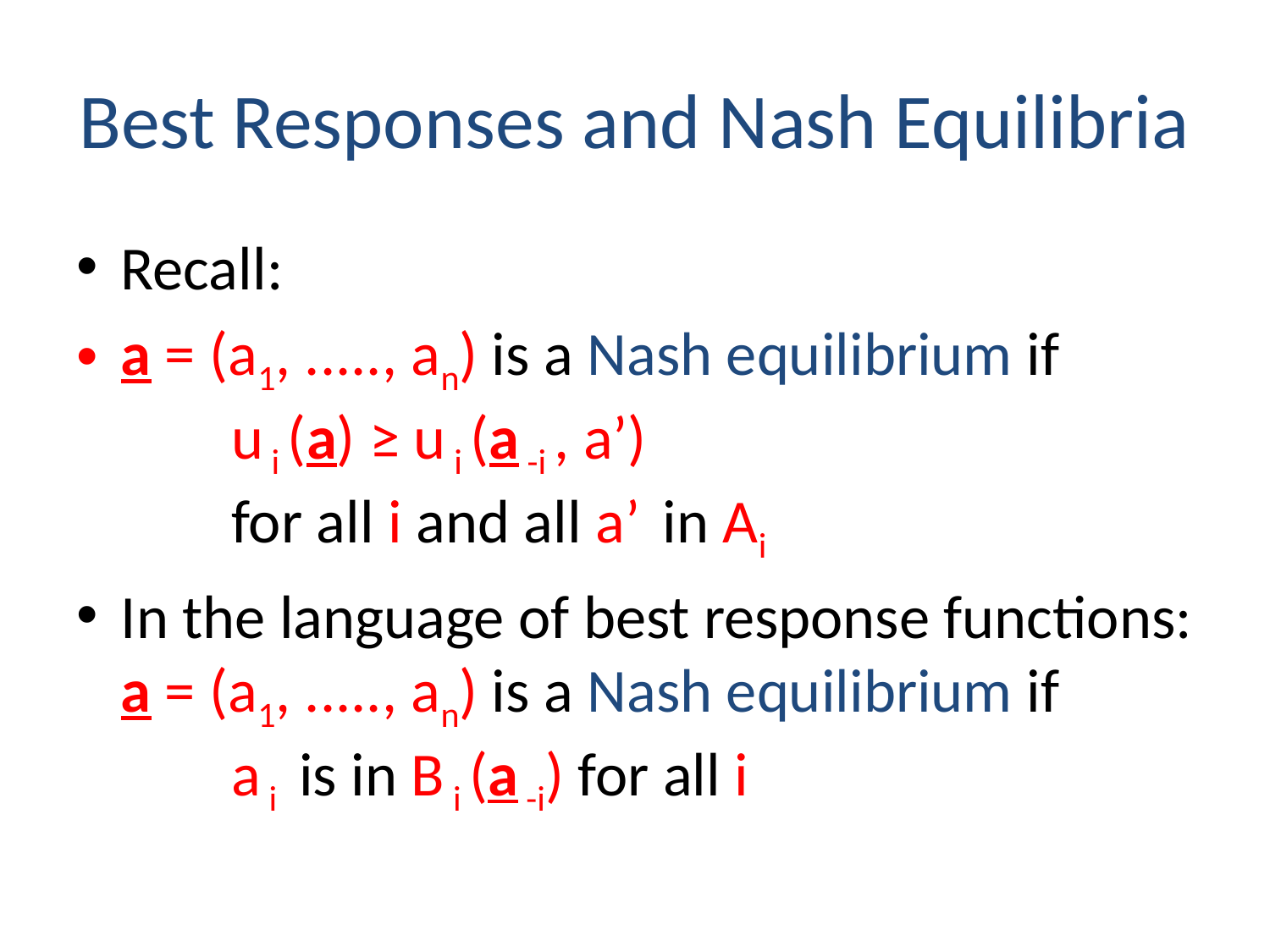

# Best Responses and Nash Equilibria
Recall:
a = (a1, ....., an) is a Nash equilibrium if
		u i (a) ≥ u i (a -i , a’)
		for all i and all a’  in Ai
In the language of best response functions:
a = (a1, ....., an) is a Nash equilibrium if
		a i  is in B i (a -i) for all i